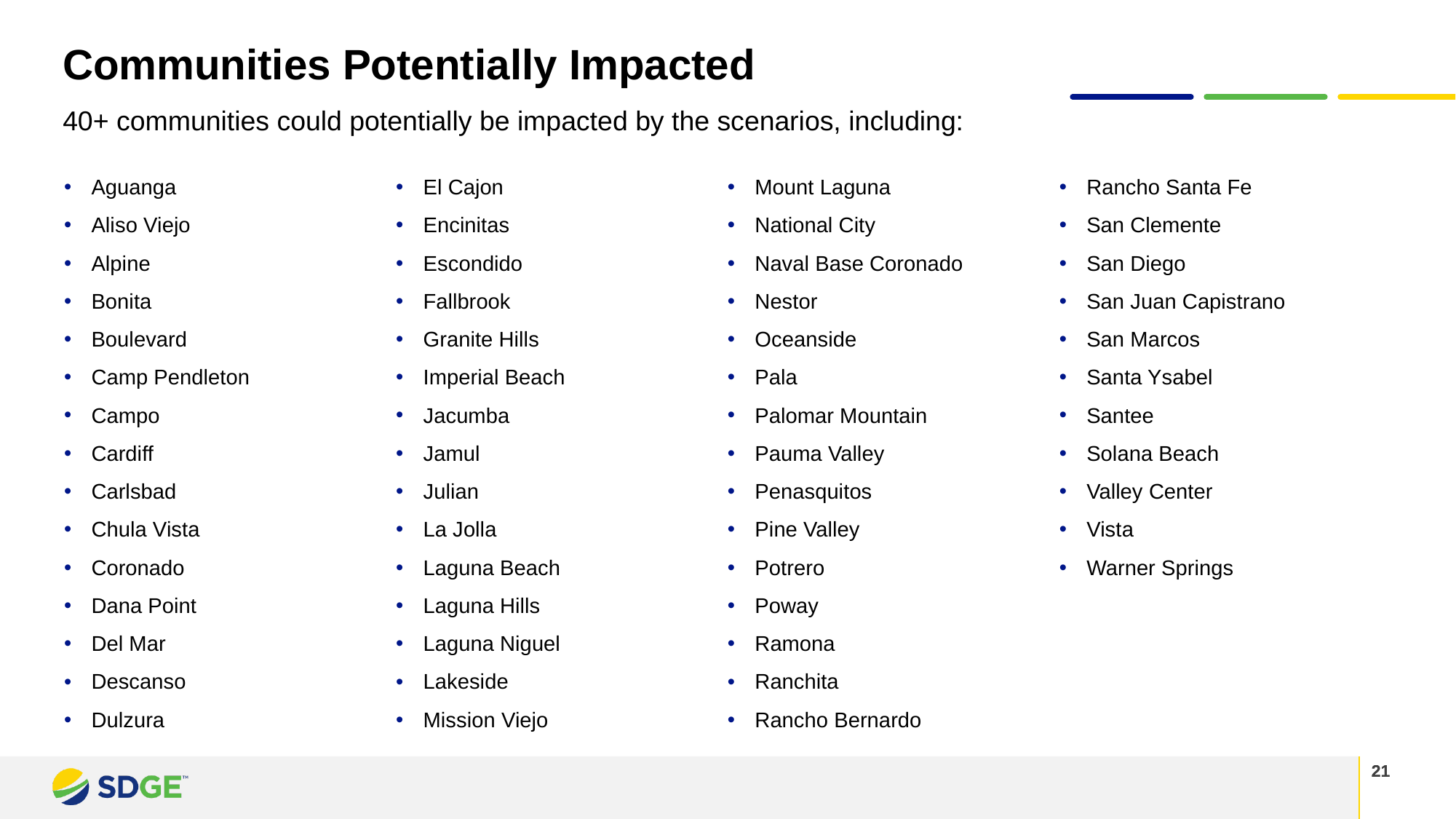

# Communities Potentially Impacted
40+ communities could potentially be impacted by the scenarios, including:
Aguanga​
Aliso Viejo
Alpine​
Bonita​
Boulevard​
Camp Pendleton​
Campo​
Cardiff​
Carlsbad
Chula Vista​
Coronado
Dana Point
Del Mar
Descanso​
Dulzura​
El Cajon​
Encinitas​
Escondido​
Fallbrook​
Granite Hills
Imperial Beach
Jacumba​
Jamul​
Julian​
La Jolla
Laguna Beach
Laguna Hills
Laguna Niguel
Lakeside​
Mission Viejo
Mount Laguna​
National City
Naval Base Coronado
Nestor​
Oceanside​
Pala​
Palomar Mountain​
Pauma Valley​
Penasquitos​
Pine Valley​
Potrero​
Poway​
Ramona​
Ranchita​
Rancho Bernardo​
Rancho Santa Fe​
San Clemente​
San Diego​​
San Juan Capistrano​
San Marcos
Santa Ysabel​
Santee​
Solana Beach
Valley Center​
Vista​
Warner Springs​